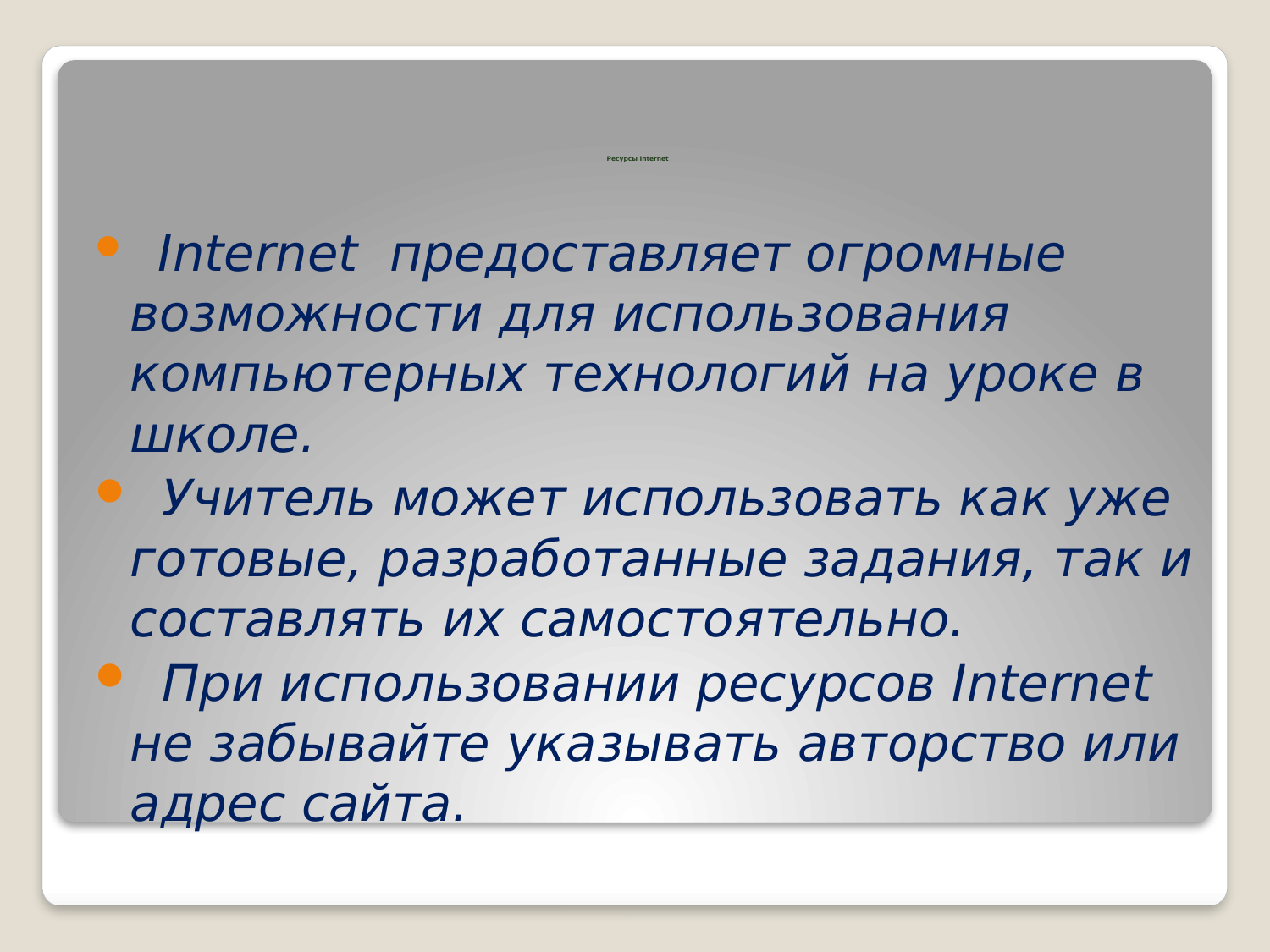

# Ресурсы Internet
  Internet  предоставляет огромные возможности для использования компьютерных технологий на уроке в школе.
  Учитель может использовать как уже готовые, разработанные задания, так и составлять их самостоятельно.
  При использовании ресурсов Internet не забывайте указывать авторство или адрес сайта.